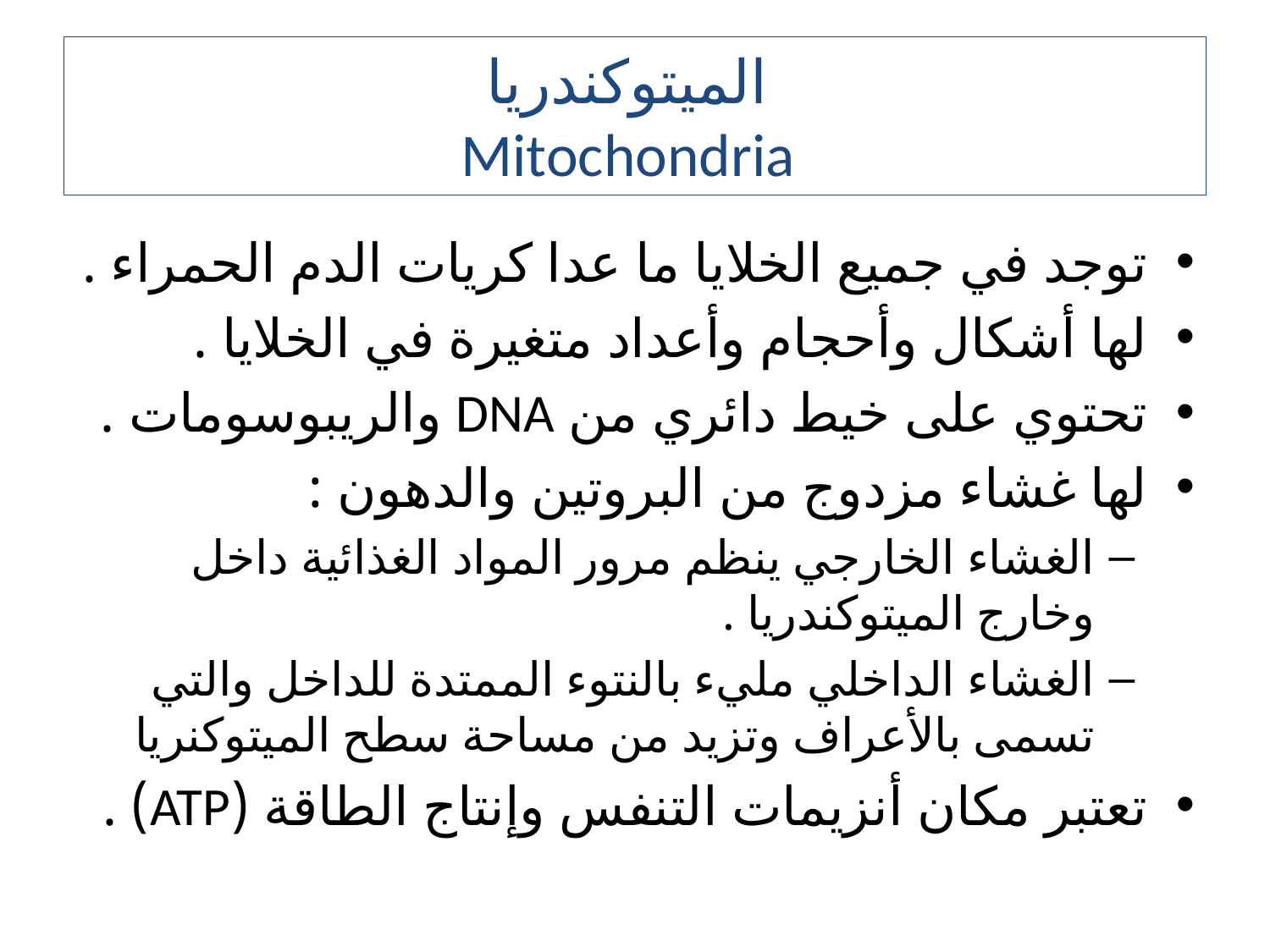

# الميتوكندريا Mitochondria
توجد في جميع الخلايا ما عدا كريات الدم الحمراء .
لها أشكال وأحجام وأعداد متغيرة في الخلايا .
تحتوي على خيط دائري من DNA والريبوسومات .
لها غشاء مزدوج من البروتين والدهون :
الغشاء الخارجي ينظم مرور المواد الغذائية داخل وخارج الميتوكندريا .
الغشاء الداخلي مليء بالنتوء الممتدة للداخل والتي تسمى بالأعراف وتزيد من مساحة سطح الميتوكنريا
تعتبر مكان أنزيمات التنفس وإنتاج الطاقة (ATP) .